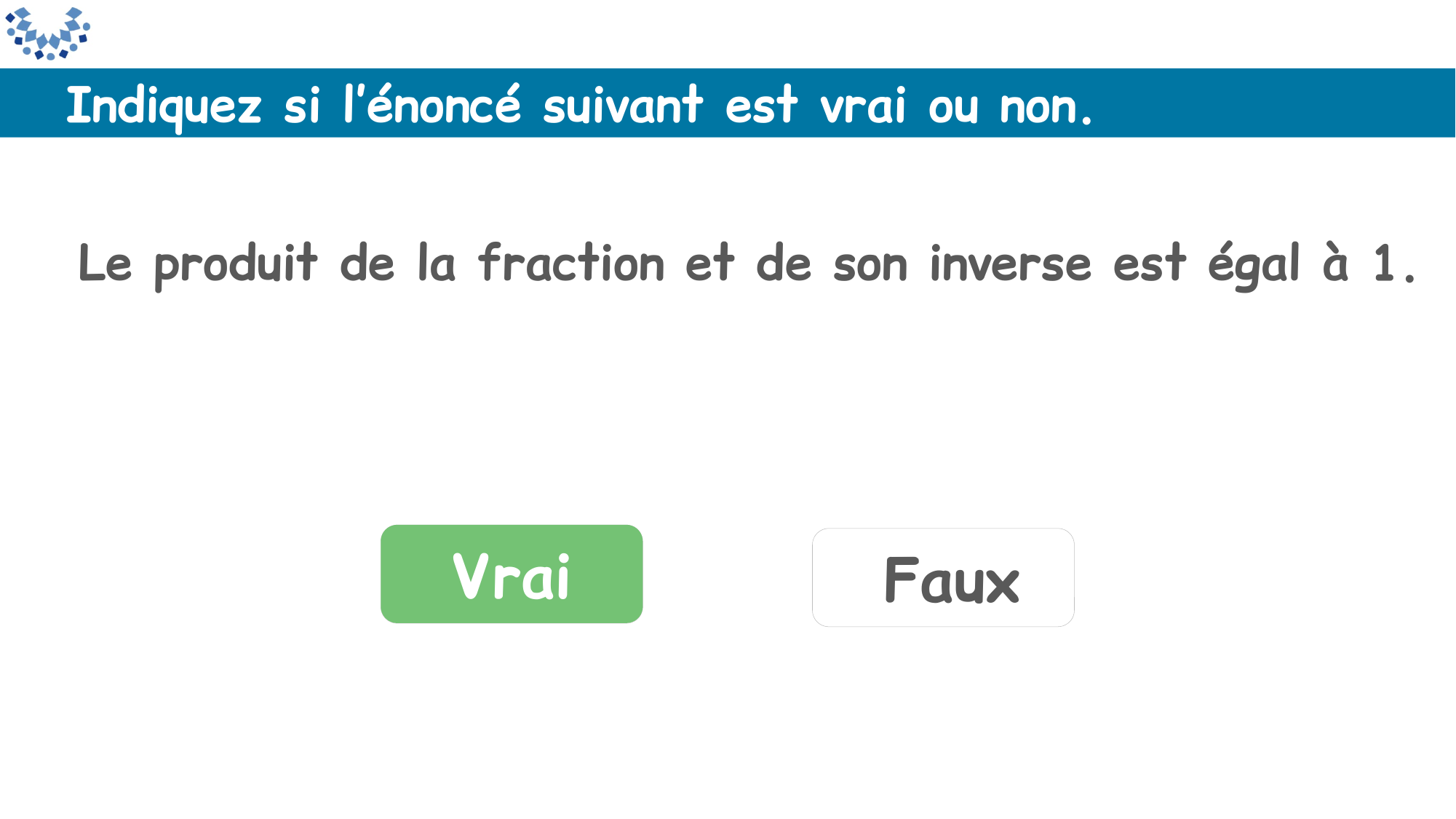

Indiquez si l’énoncé suivant est vrai ou non.
Le produit de la fraction et de son inverse est égal à 1.
Vrai
Vrai
 Faux